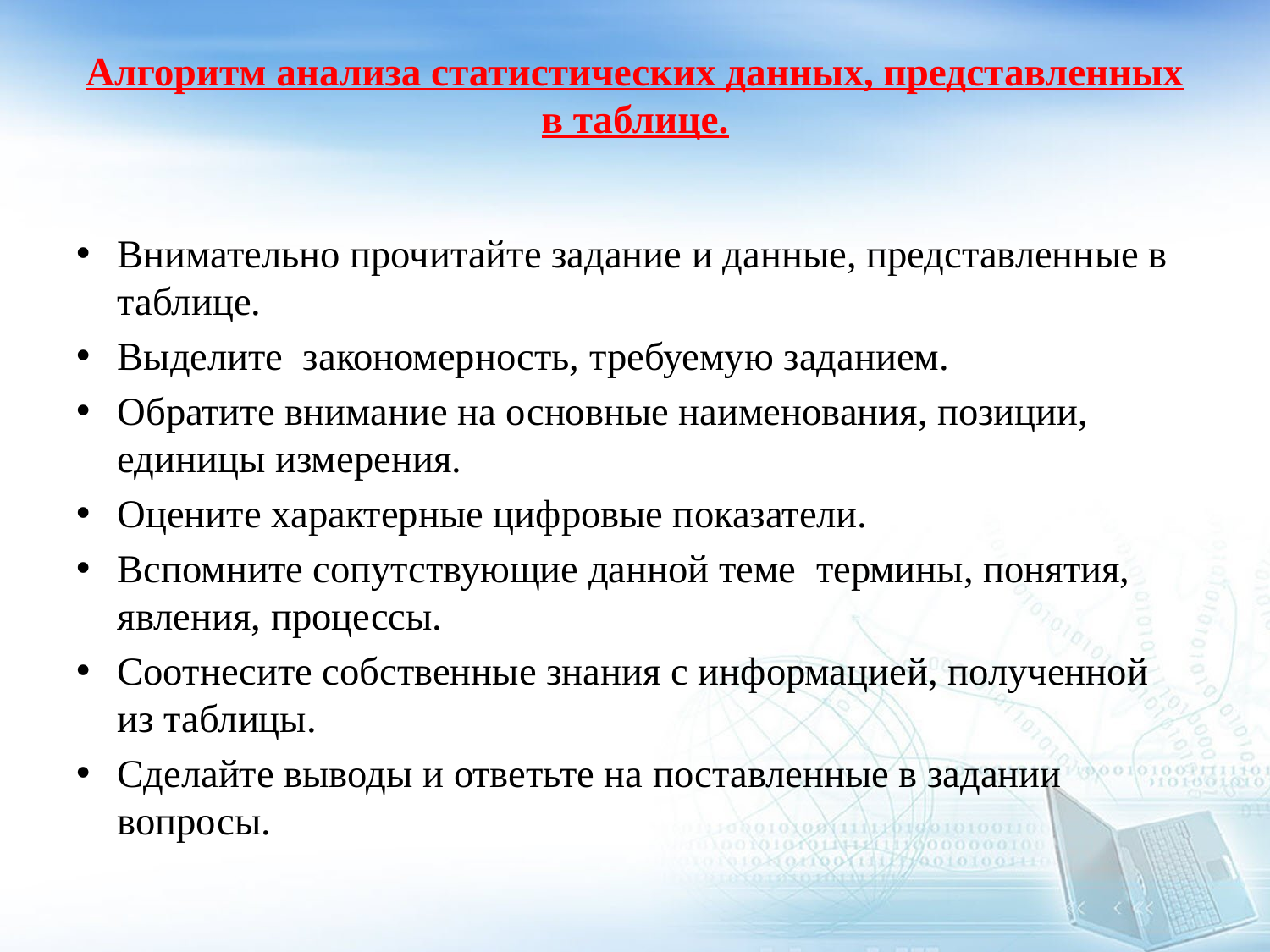

# Алгоритм анализа статистических данных, представленных в таблице.
Внимательно прочитайте задание и данные, представленные в таблице.
Выделите  закономерность, требуемую заданием.
Обратите внимание на основные наименования, позиции, единицы измерения.
Оцените характерные цифровые показатели.
Вспомните сопутствующие данной теме  термины, понятия, явления, процессы.
Соотнесите собственные знания с информацией, полученной из таблицы.
Сделайте выводы и ответьте на поставленные в задании вопросы.